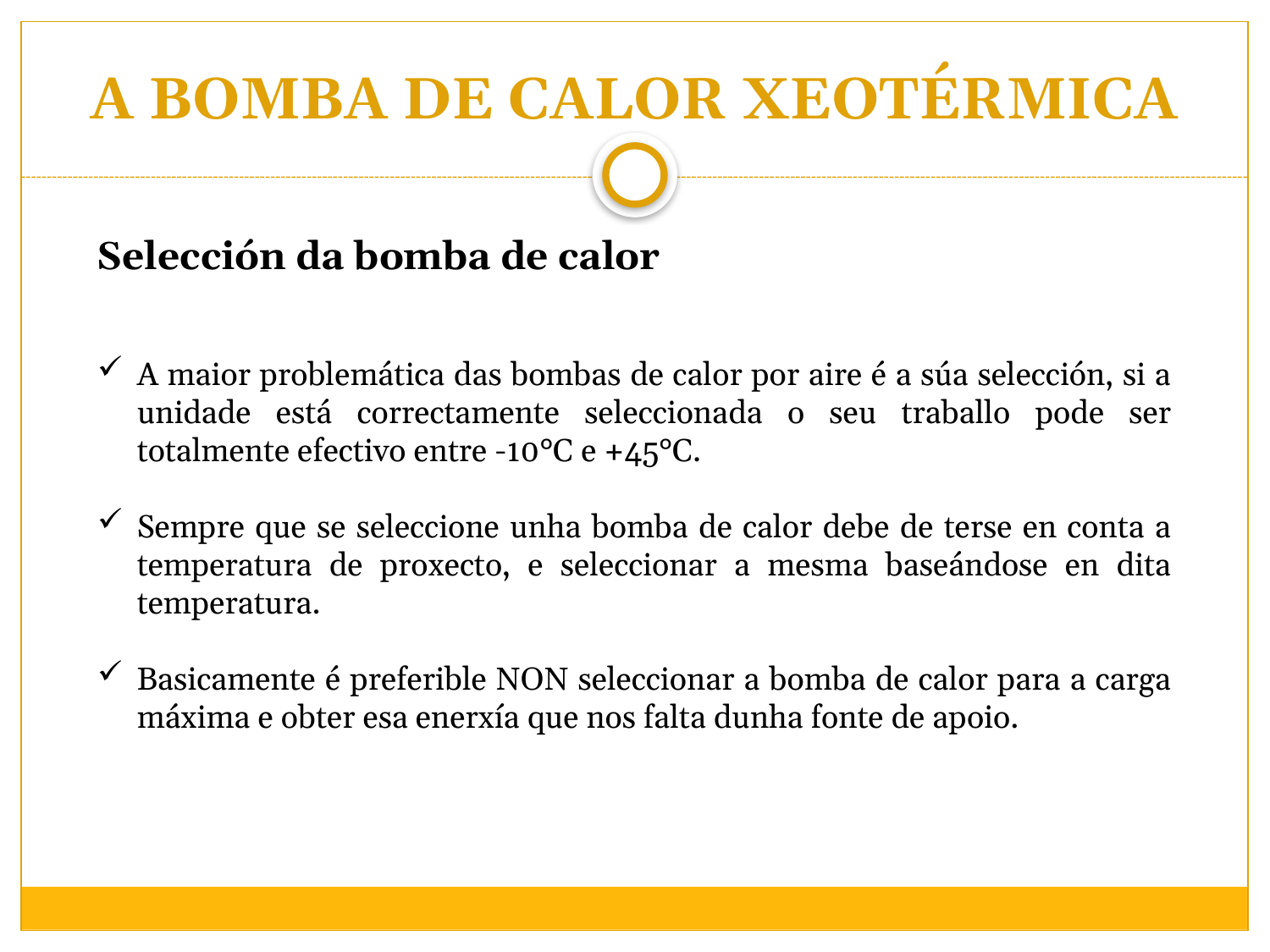

# A BOMBA DE CALOR XEOTÉRMICA
Selección da bomba de calor

A maior problemática das bombas de calor por aire é a súa selección, si a unidade está correctamente seleccionada o seu traballo pode ser totalmente efectivo entre -10°C e +45°C.

Sempre que se seleccione unha bomba de calor debe de terse en conta a temperatura de proxecto, e seleccionar a mesma baseándose en dita temperatura.

Basicamente é preferible NON seleccionar a bomba de calor para a carga máxima e obter esa enerxía que nos falta dunha fonte de apoio.